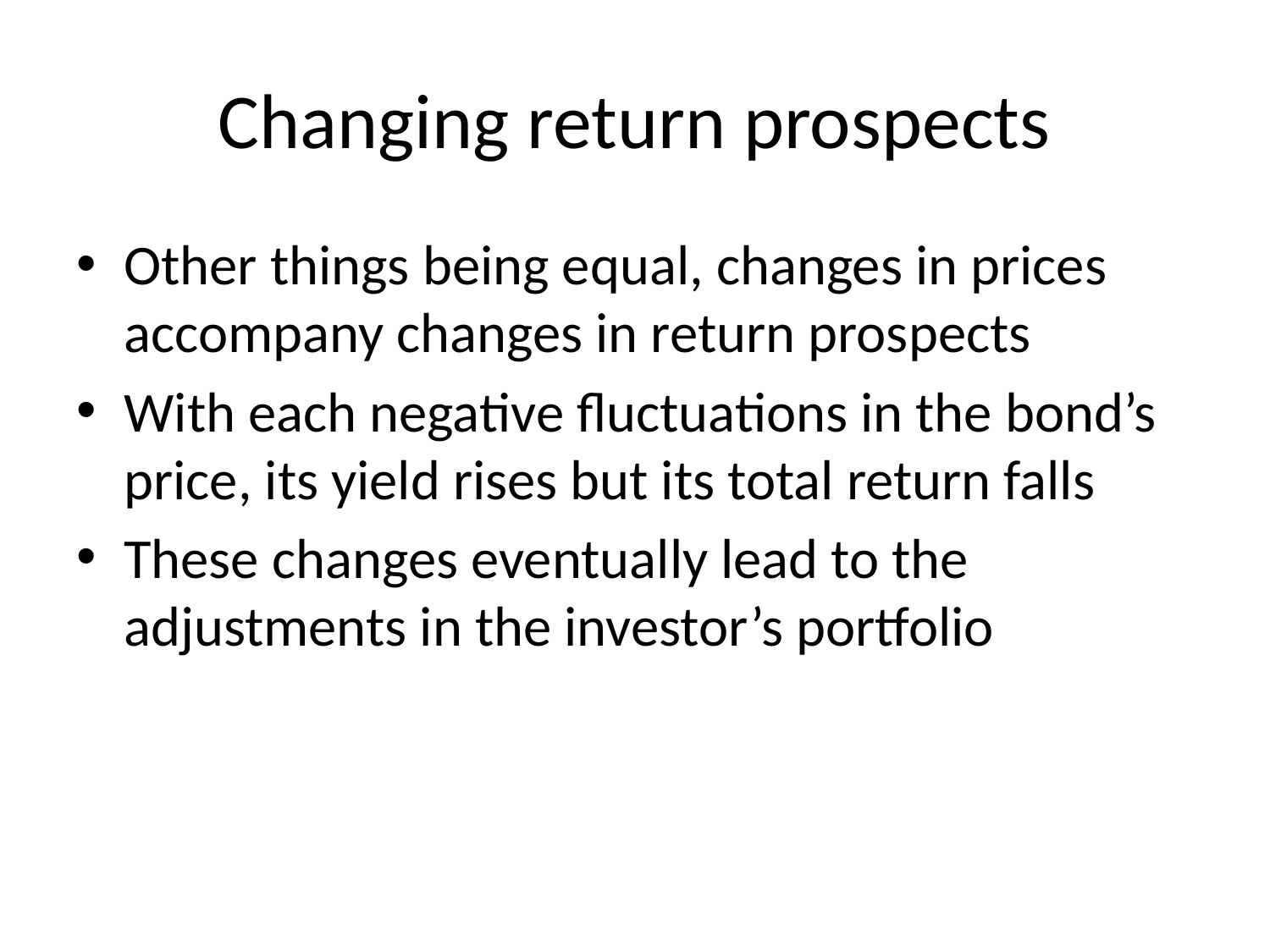

# Changing return prospects
Other things being equal, changes in prices accompany changes in return prospects
With each negative fluctuations in the bond’s price, its yield rises but its total return falls
These changes eventually lead to the adjustments in the investor’s portfolio